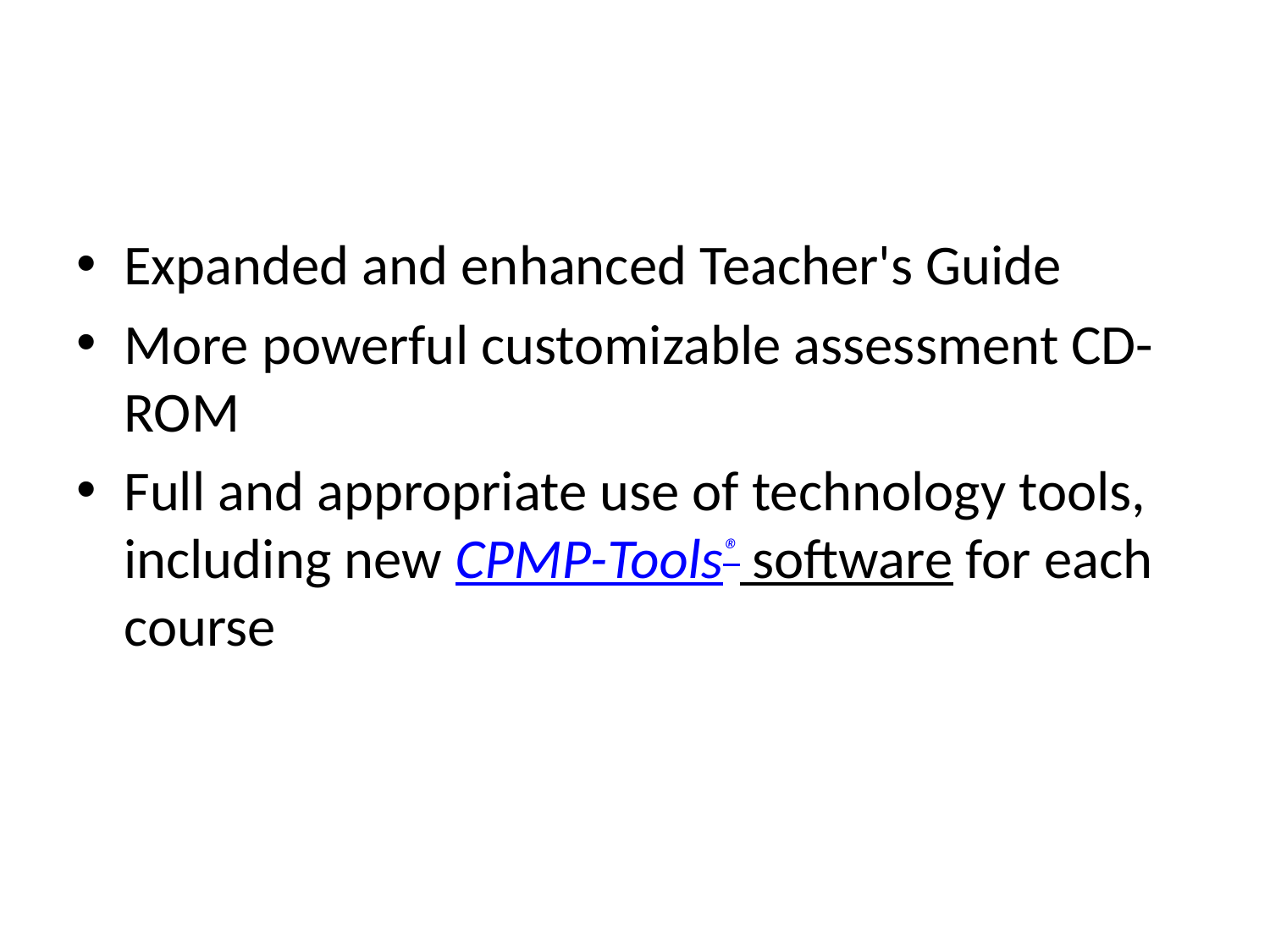

#
Expanded and enhanced Teacher's Guide
More powerful customizable assessment CD-ROM
Full and appropriate use of technology tools, including new CPMP-Tools® software for each course